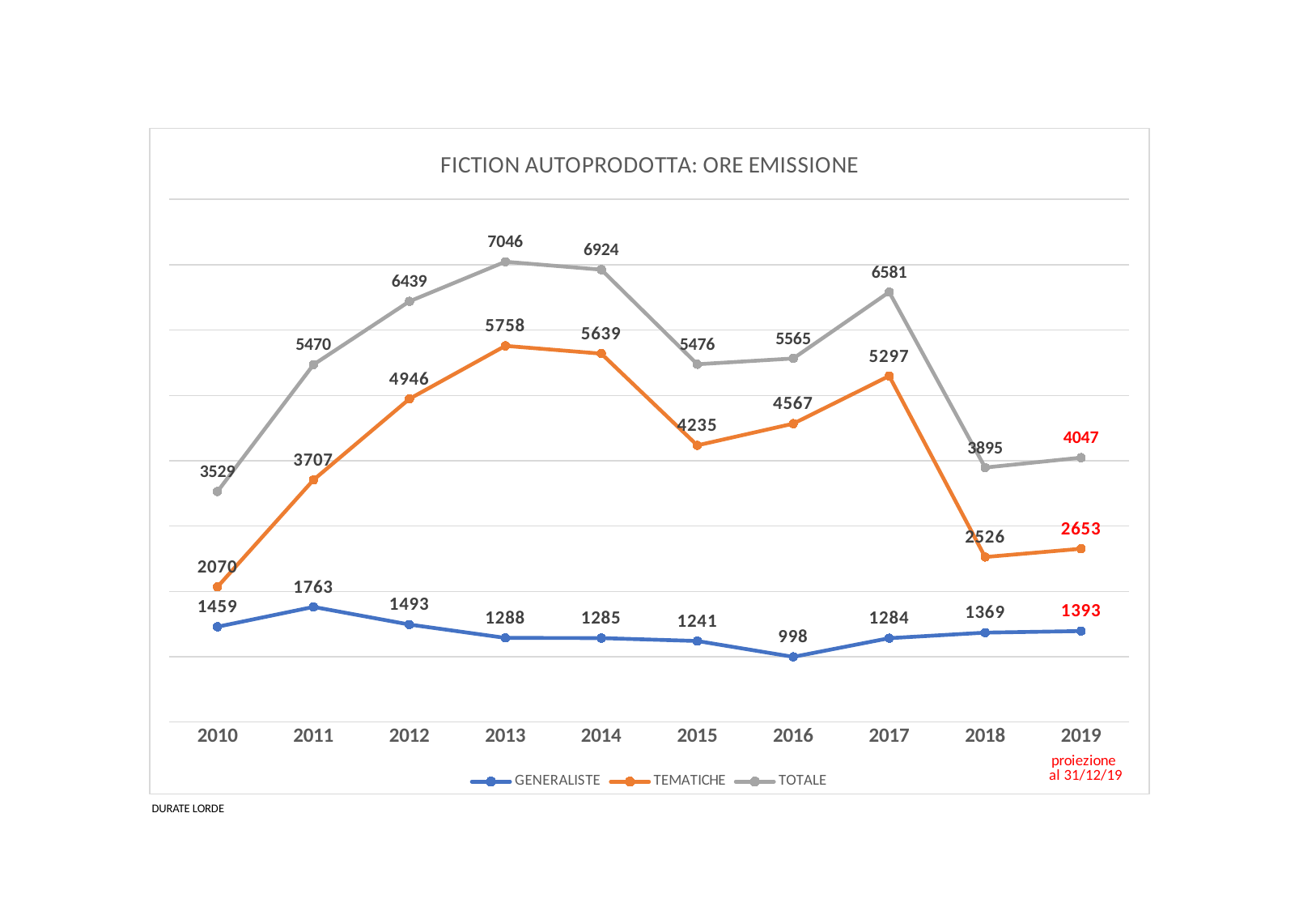

### Chart: FICTION AUTOPRODOTTA: ORE EMISSIONE

| Category | GENERALISTE | TEMATICHE | TOTALE |
|---|---|---|---|
| 2010 | 1459.0 | 2070.0 | 3529.0 |
| 2011 | 1763.0 | 3707.0 | 5470.0 |
| 2012 | 1493.0 | 4946.0 | 6439.0 |
| 2013 | 1288.0 | 5758.0 | 7046.0 |
| 2014 | 1285.0 | 5639.0 | 6924.0 |
| 2015 | 1241.0 | 4235.0 | 5476.0 |
| 2016 | 998.0 | 4567.0 | 5565.0 |
| 2017 | 1284.0 | 5297.0 | 6581.0 |
| 2018 | 1369.0 | 2526.0 | 3895.0 |
| 2019 | 1393.0 | 2653.0 | 4047.0 |
DURATE LORDE